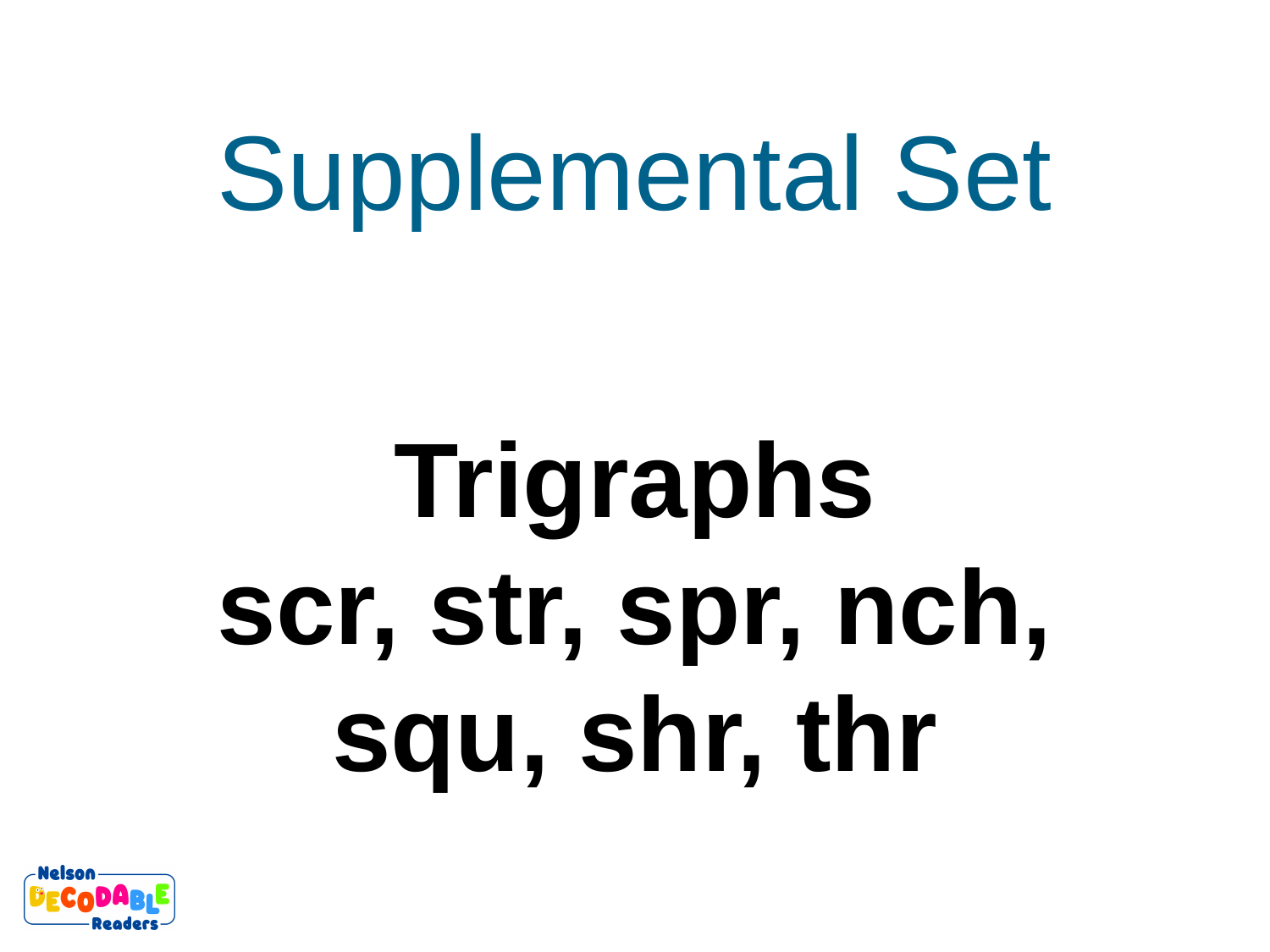

Supplemental Set
Trigraphs
scr, str, spr, nch, squ, shr, thr